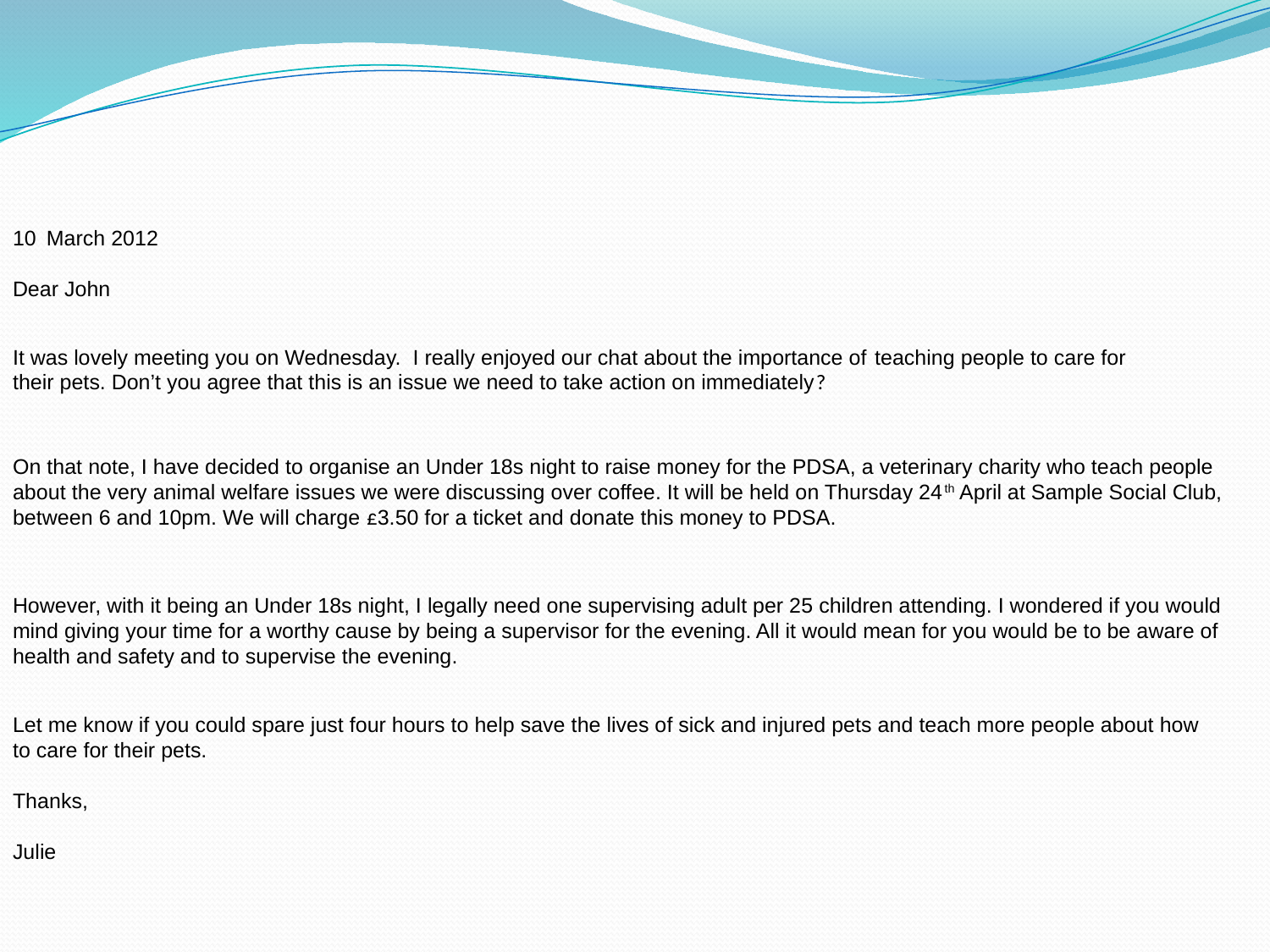

10   March 2012

Dear John

It was lovely meeting you on Wednesday.  I really enjoyed our chat about the importance of teaching people to care for their pets. Don’t you agree that this is an issue we need to take action on immediately?
On that note, I have decided to organise an Under 18s night to raise money for the PDSA, a veterinary charity who teach people about the very animal welfare issues we were discussing over coffee. It will be held on Thursday 24th April at Sample Social Club, between 6 and 10pm. We will charge £3.50 for a ticket and donate this money to PDSA.
However, with it being an Under 18s night, I legally need one supervising adult per 25 children attending. I wondered if you would mind giving your time for a worthy cause by being a supervisor for the evening. All it would mean for you would be to be aware of health and safety and to supervise the evening.
Let me know if you could spare just four hours to help save the lives of sick and injured pets and teach more people about how to care for their pets.

Thanks,

Julie